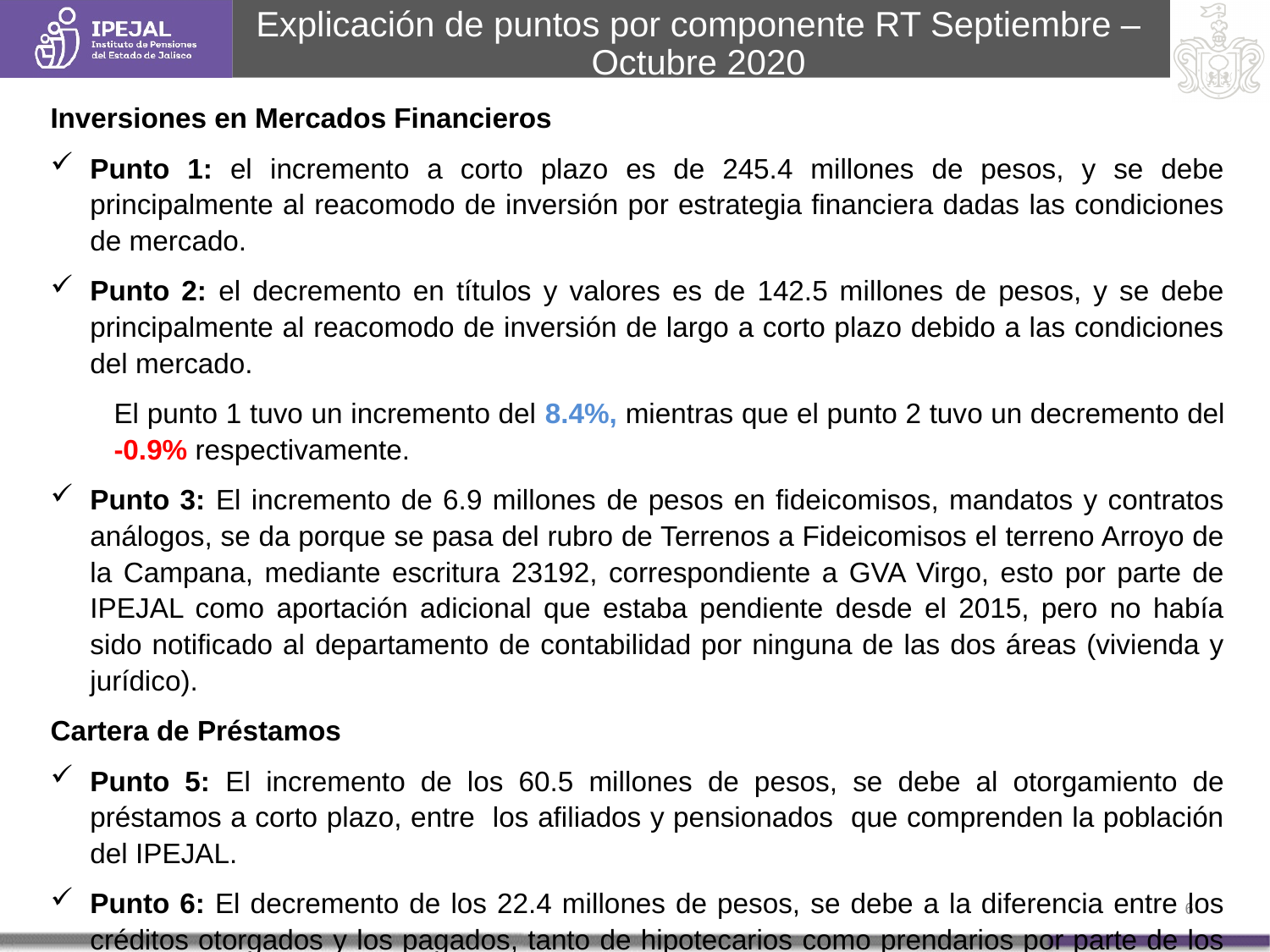

Explicación de puntos por componente RT Septiembre – Octubre 2020
Inversiones en Mercados Financieros
Punto 1: el incremento a corto plazo es de 245.4 millones de pesos, y se debe principalmente al reacomodo de inversión por estrategia financiera dadas las condiciones de mercado.
Punto 2: el decremento en títulos y valores es de 142.5 millones de pesos, y se debe principalmente al reacomodo de inversión de largo a corto plazo debido a las condiciones del mercado.
El punto 1 tuvo un incremento del 8.4%, mientras que el punto 2 tuvo un decremento del -0.9% respectivamente.
Punto 3: El incremento de 6.9 millones de pesos en fideicomisos, mandatos y contratos análogos, se da porque se pasa del rubro de Terrenos a Fideicomisos el terreno Arroyo de la Campana, mediante escritura 23192, correspondiente a GVA Virgo, esto por parte de IPEJAL como aportación adicional que estaba pendiente desde el 2015, pero no había sido notificado al departamento de contabilidad por ninguna de las dos áreas (vivienda y jurídico).
Cartera de Préstamos
Punto 5: El incremento de los 60.5 millones de pesos, se debe al otorgamiento de préstamos a corto plazo, entre  los afiliados y pensionados  que comprenden la población del IPEJAL.
Punto 6: El decremento de los 22.4 millones de pesos, se debe a la diferencia entre los créditos otorgados y los pagados, tanto de hipotecarios como prendarios por parte de los afiliados y pensionados (colocación de préstamos), el decremento significa que han sido mayores los créditos pagados o abonados, que los otorgados.
6